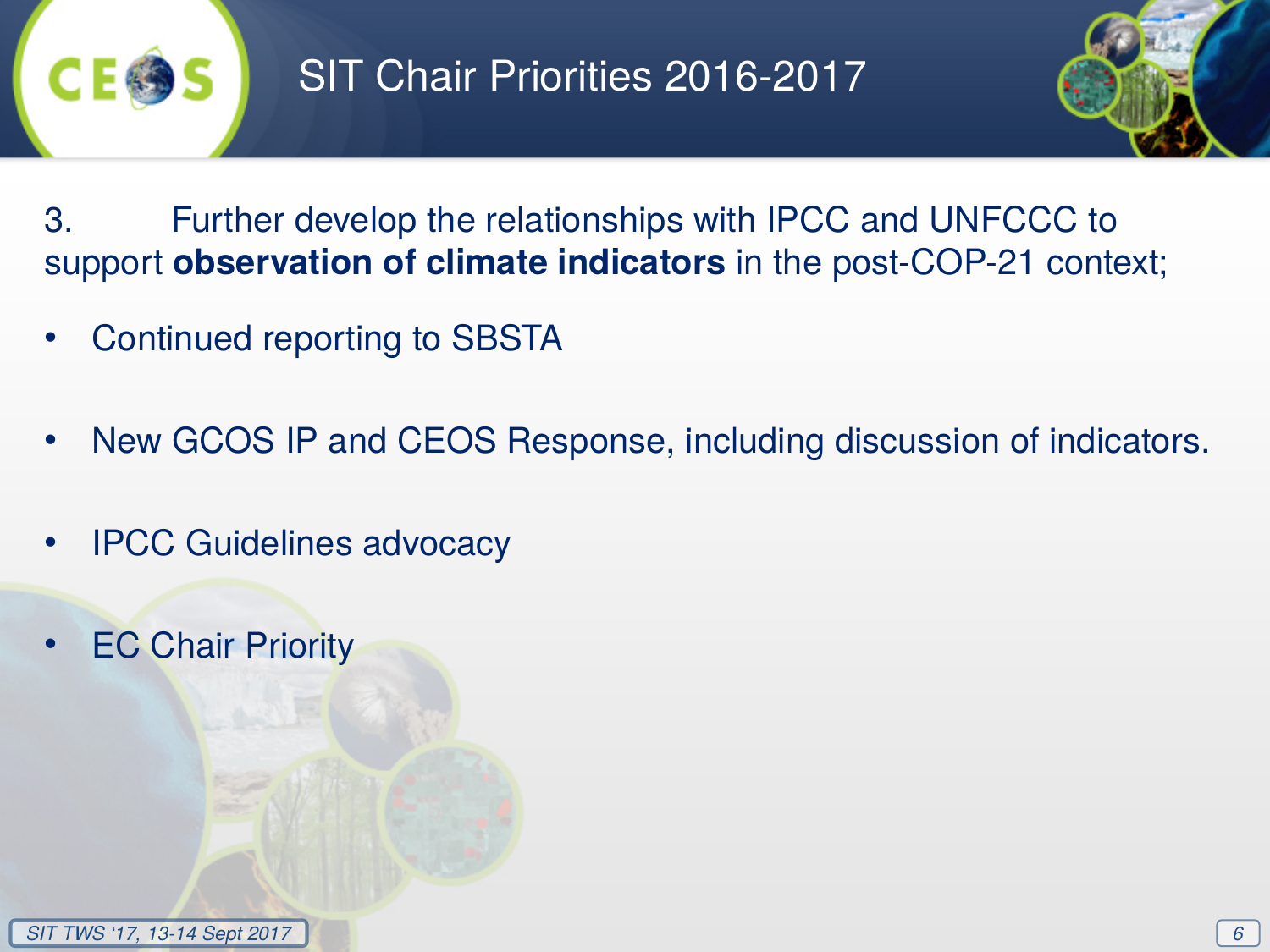

SIT Chair Priorities 2016-2017
3.	Further develop the relationships with IPCC and UNFCCC to support observation of climate indicators in the post-COP-21 context;

Continued reporting to SBSTA

New GCOS IP and CEOS Response, including discussion of indicators.

IPCC Guidelines advocacy

EC Chair Priority

6